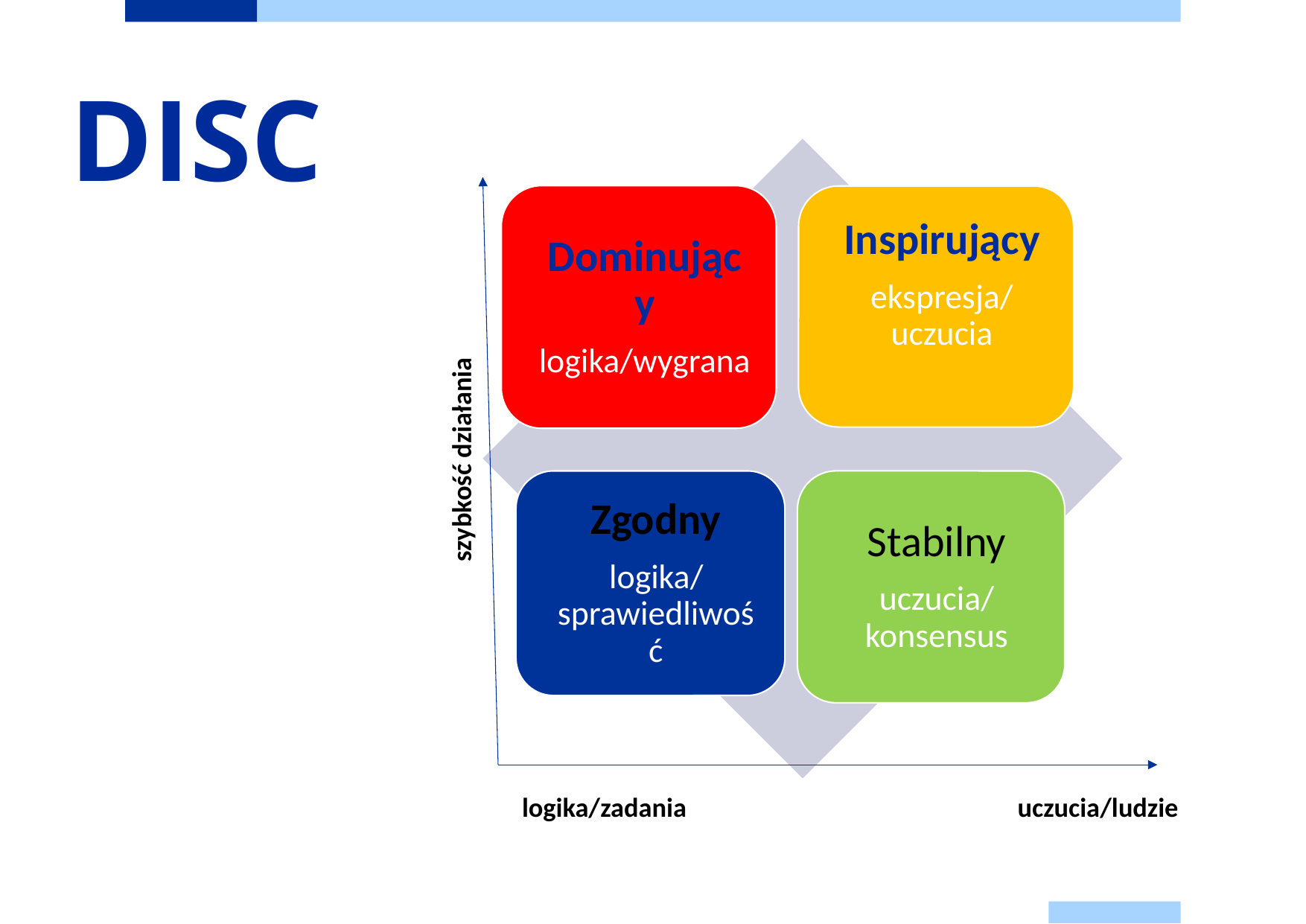

Dominujący
logika/wygrana
Inspirujący
ekspresja/uczucia

Zgodny
logika/sprawiedliwość
Stabilny
uczucia/konsensus
# DISC
szybkość działania
logika/zadania                                                      uczucia/ludzie